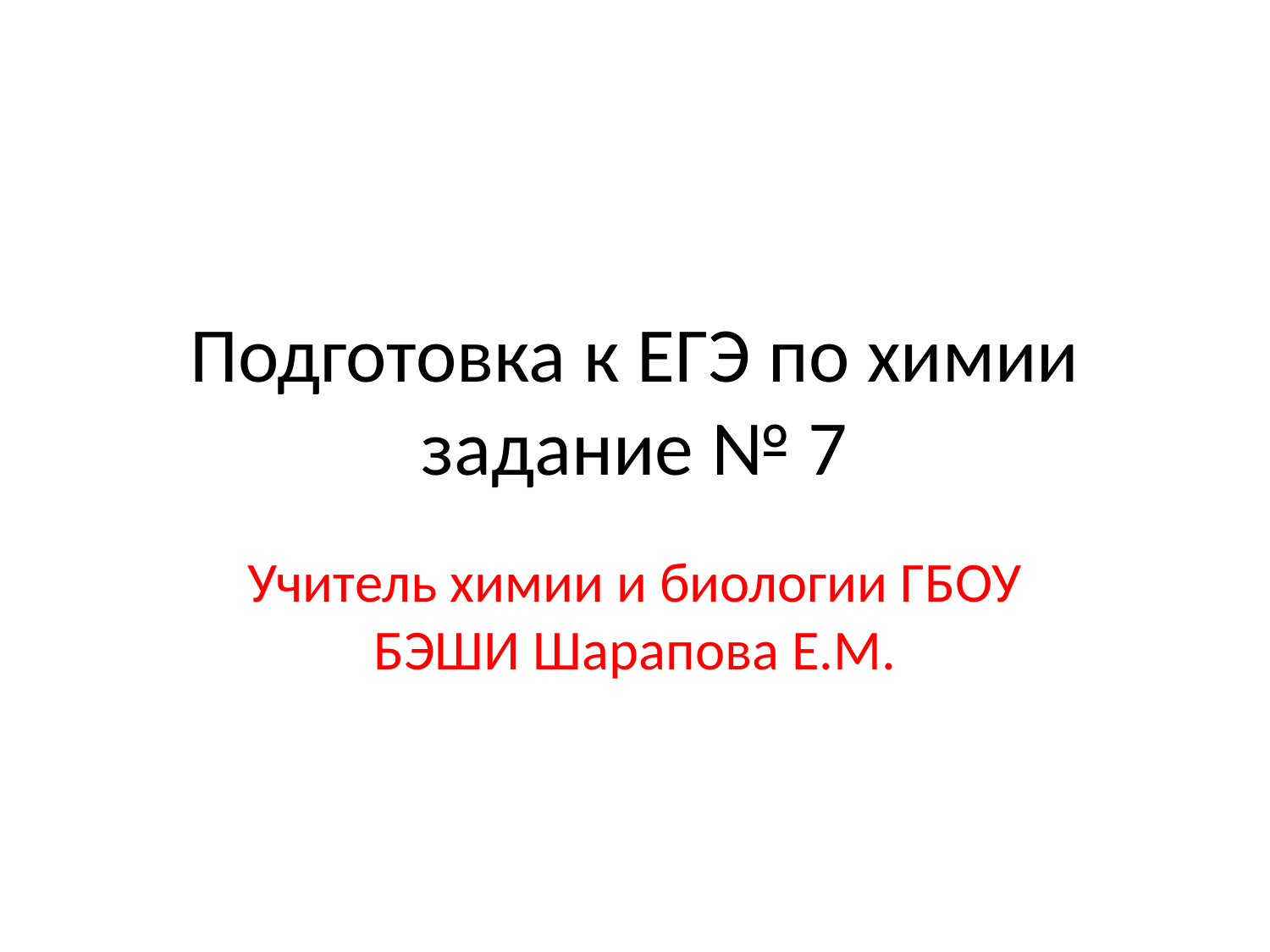

# Подготовка к ЕГЭ по химии задание № 7
Учитель химии и биологии ГБОУ БЭШИ Шарапова Е.М.